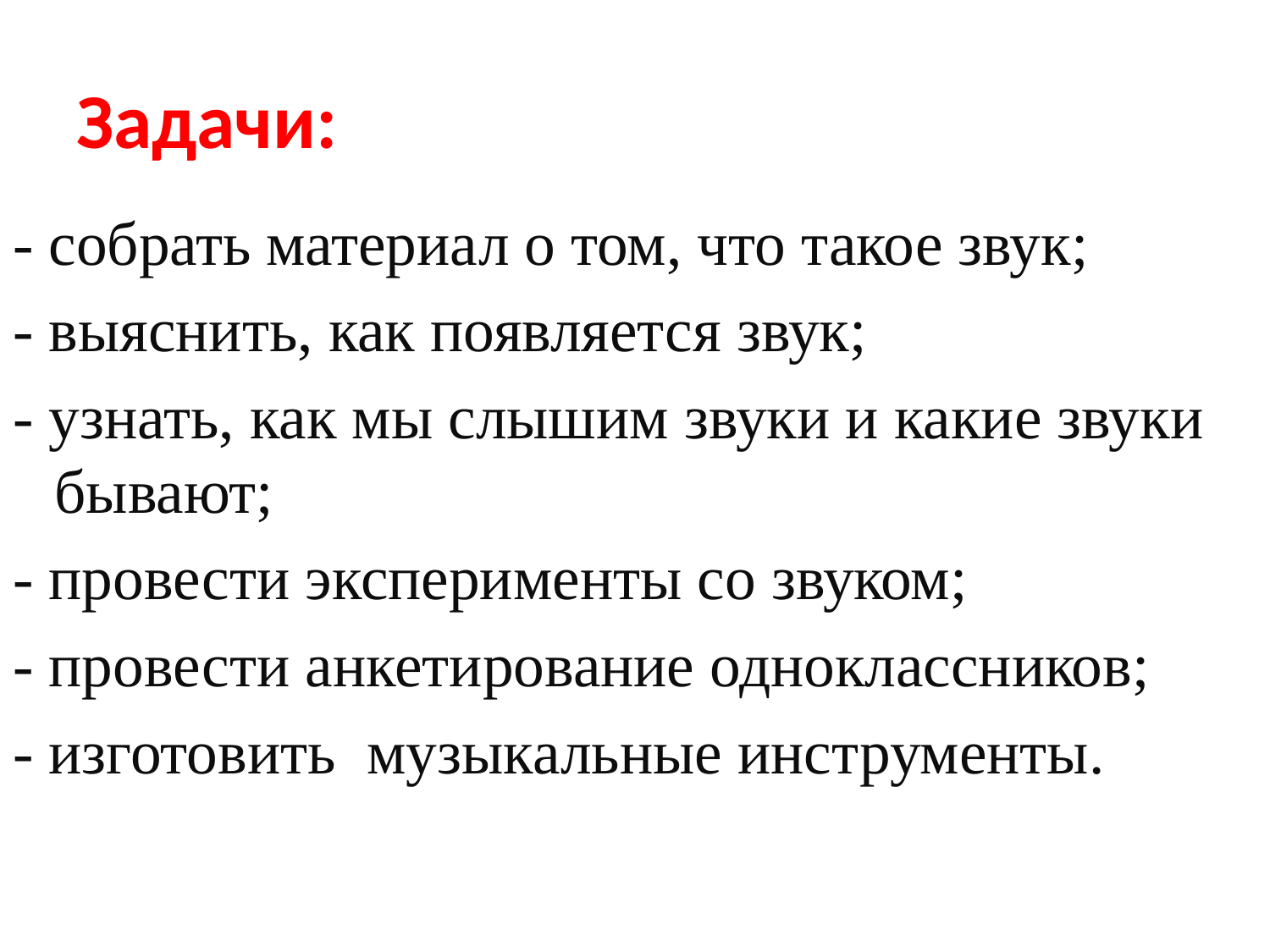

# Задачи:
- собрать материал о том, что такое звук;
- выяснить, как появляется звук;
- узнать, как мы слышим звуки и какие звуки бывают;
- провести эксперименты со звуком;
- провести анкетирование одноклассников;
- изготовить  музыкальные инструменты.

атериал о том, что такое звук;
- выяснить, как появляется звук;
- узнать, как мы слышим звуки и какие звуки бывают;
- провести эксперименты со звуком;
- провести анкетирование одноклассников;
- исследовать звук опытным путем.